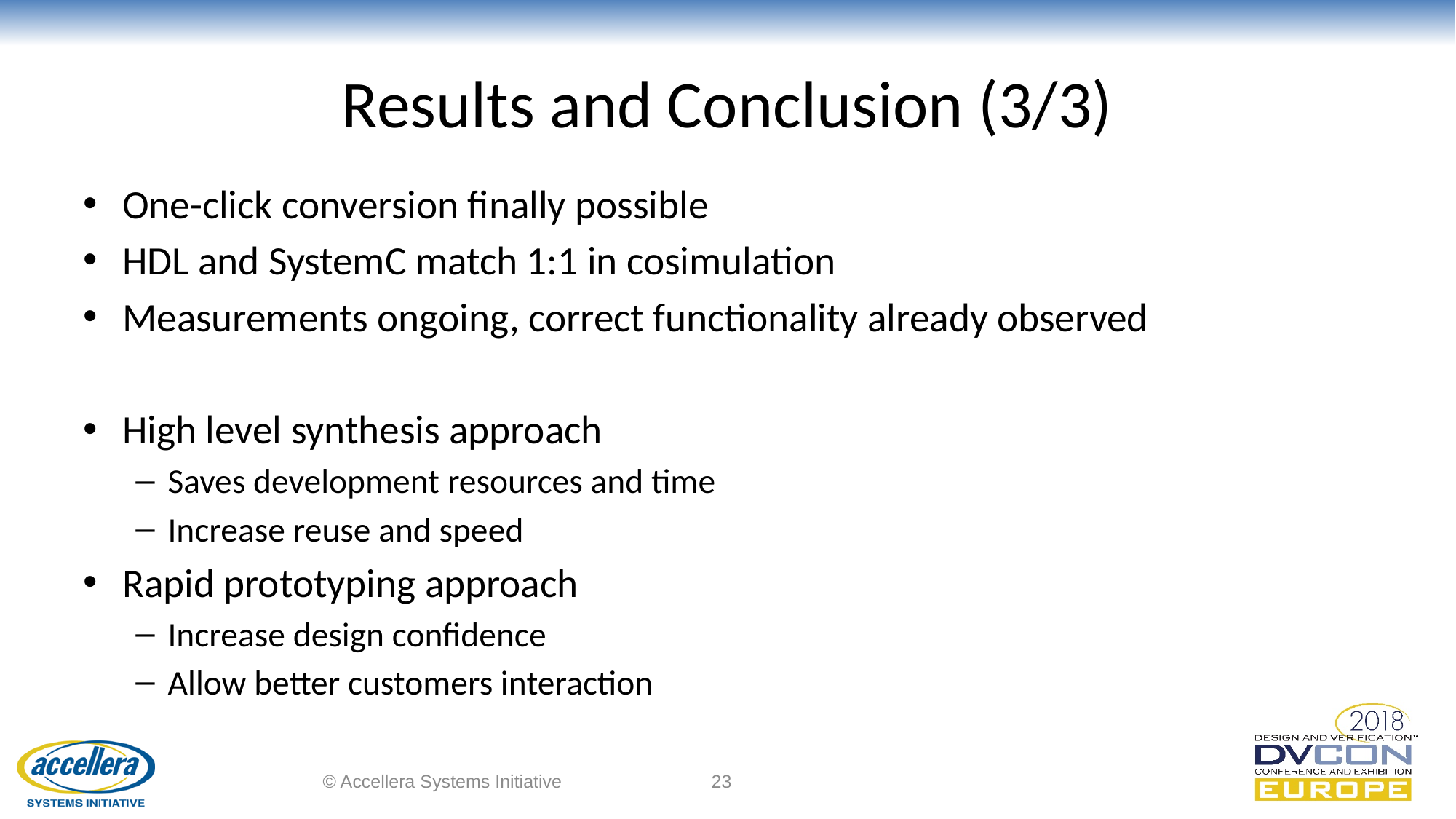

# Results and Conclusion (3/3)
One-click conversion finally possible
HDL and SystemC match 1:1 in cosimulation
Measurements ongoing, correct functionality already observed

High level synthesis approach
Saves development resources and time
Increase reuse and speed
Rapid prototyping approach
Increase design confidence
Allow better customers interaction

© Accellera Systems Initiative
23